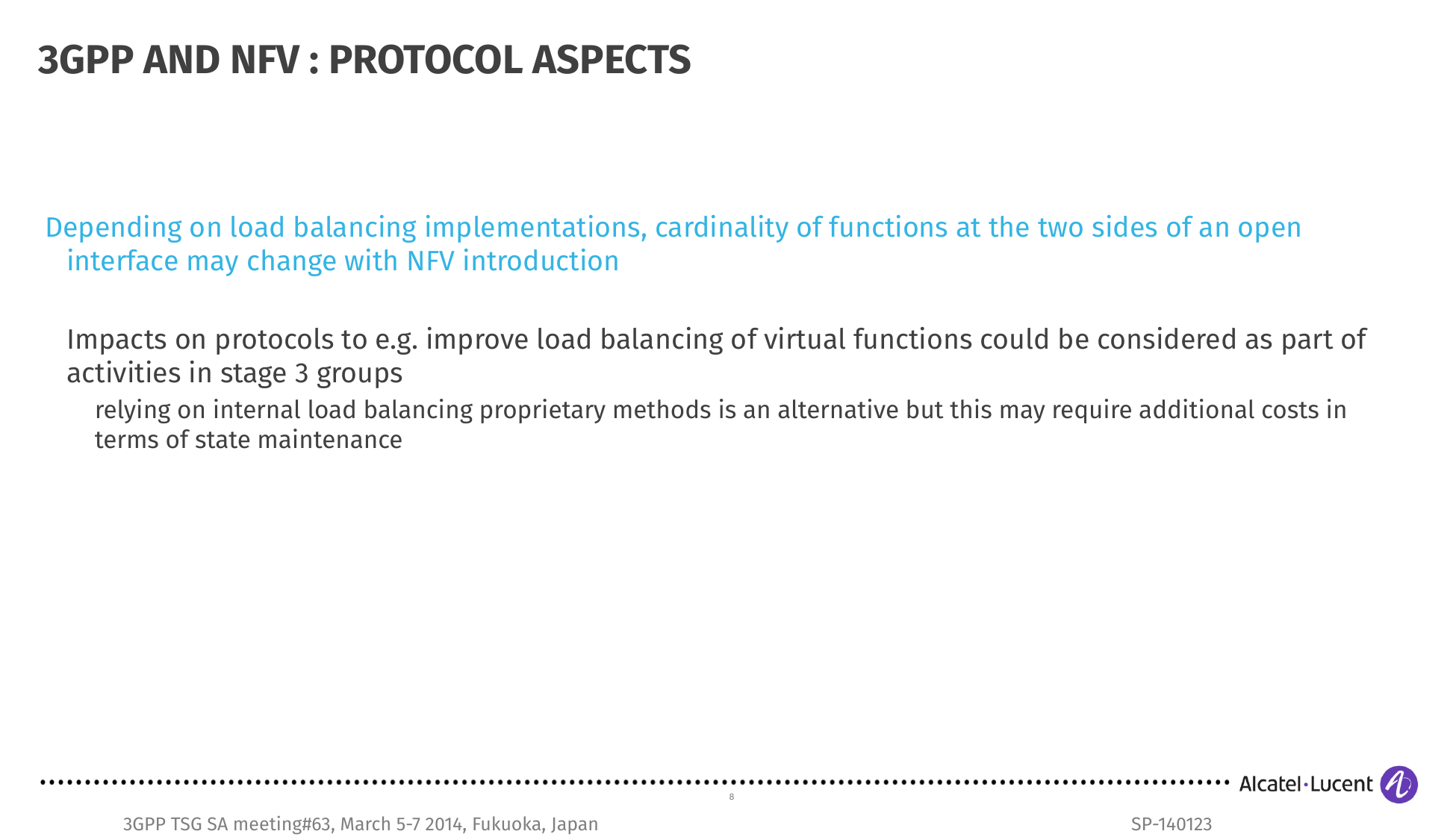

# 3GPP And NFV : Protocol aspects

Depending on load balancing implementations, cardinality of functions at the two sides of an open interface may change with NFV introduction

Impacts on protocols to e.g. improve load balancing of virtual functions could be considered as part of activities in stage 3 groups
relying on internal load balancing proprietary methods is an alternative but this may require additional costs in terms of state maintenance